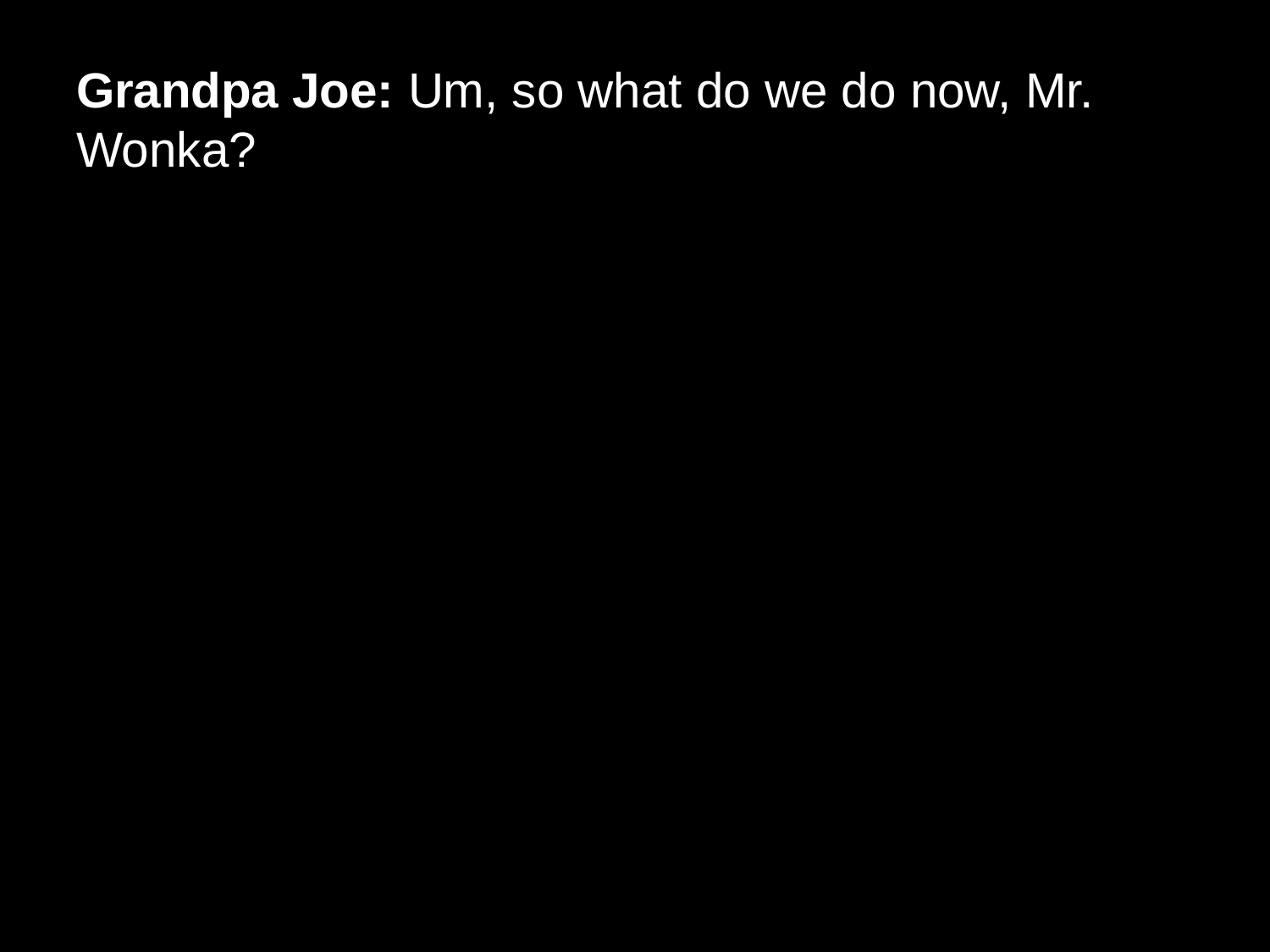

# Grandpa Joe: Um, so what do we do now, Mr. Wonka?